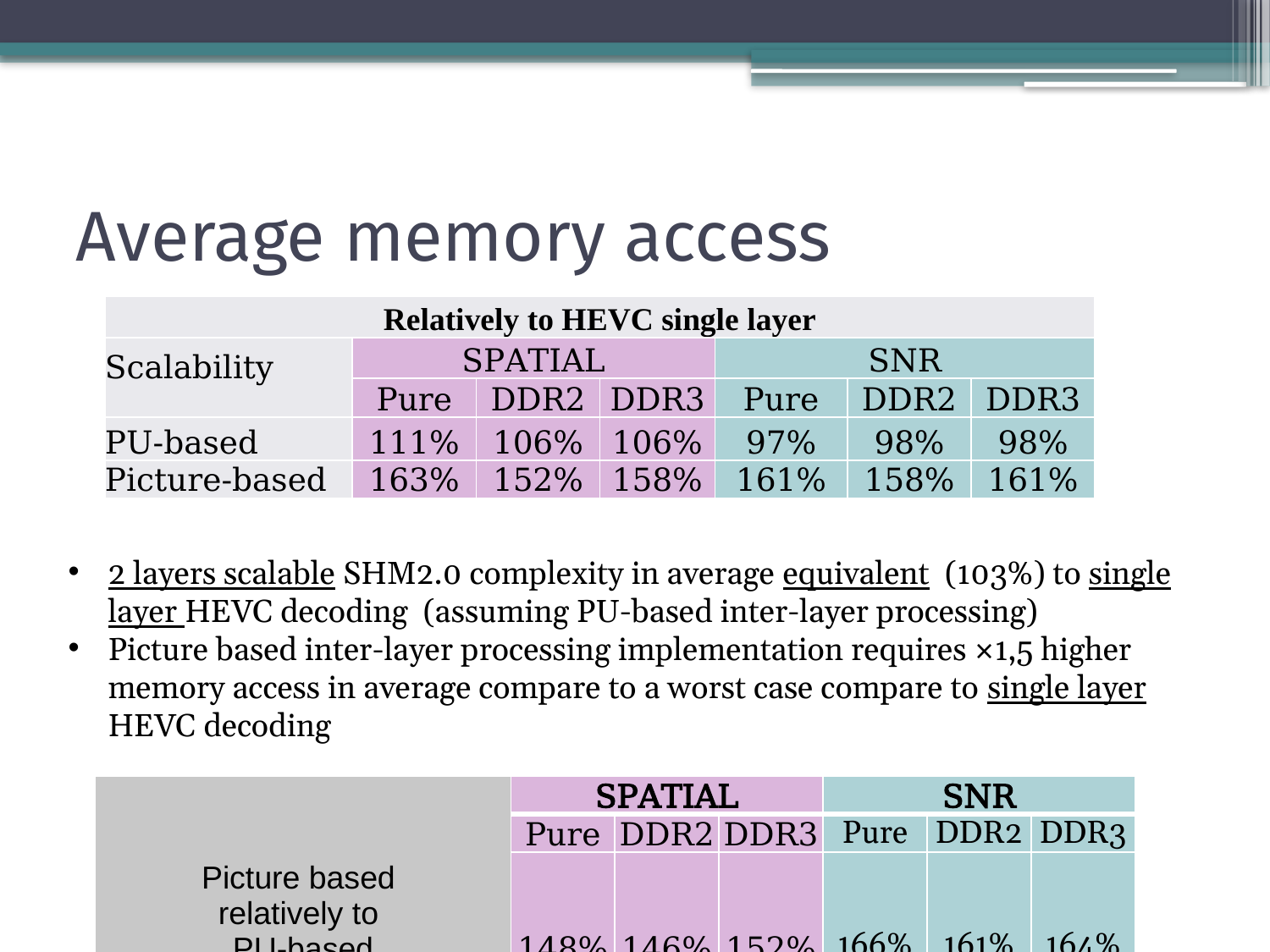

# Average memory access
| Relatively to HEVC single layer |  |  |  |  |  |  |
| --- | --- | --- | --- | --- | --- | --- |
| Scalability | SPATIAL |  |  | SNR |  |  |
|  | Pure | DDR2 | DDR3 | Pure | DDR2 | DDR3 |
| PU-based | 111% | 106% | 106% | 97% | 98% | 98% |
| Picture-based | 163% | 152% | 158% | 161% | 158% | 161% |
2 layers scalable SHM2.0 complexity in average equivalent  (103%) to single layer HEVC decoding  (assuming PU-based inter-layer processing)
Picture based inter-layer processing implementation requires ×1,5 higher memory access in average compare to a worst case compare to single layer HEVC decoding
| Picture based relatively to PU-based | SPATIAL |  |  | SNR |  |  |
| --- | --- | --- | --- | --- | --- | --- |
|  | Pure | DDR2 | DDR3 | Pure | DDR2 | DDR3 |
|  | 148% | 146% | 152% | 166% | 161% | 164% |